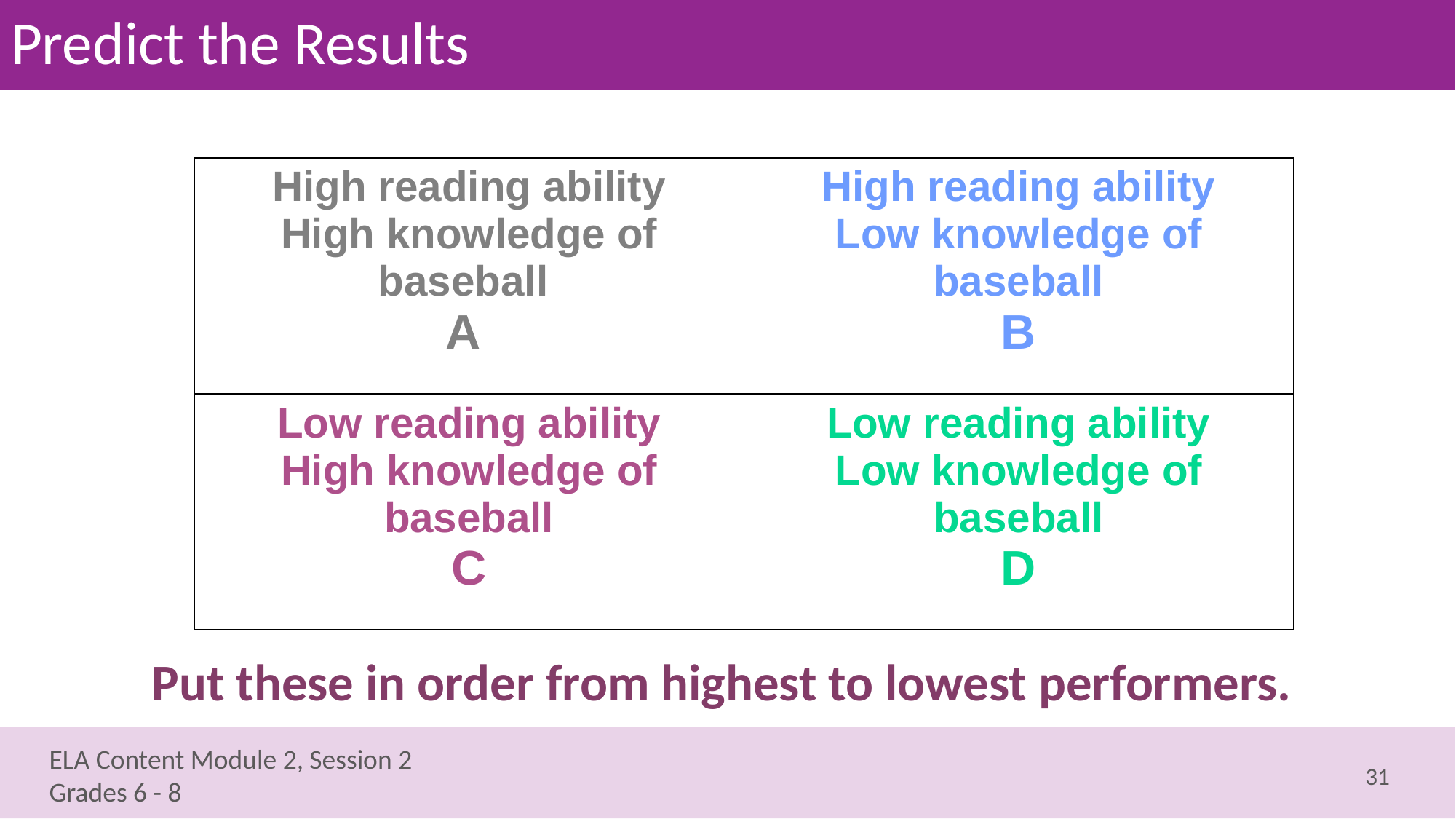

# Predict the Results
| High reading ability High knowledge of baseball A | High reading ability Low knowledge of baseball B |
| --- | --- |
| Low reading ability High knowledge of baseball C | Low reading ability Low knowledge of baseball D |
Put these in order from highest to lowest performers.
31